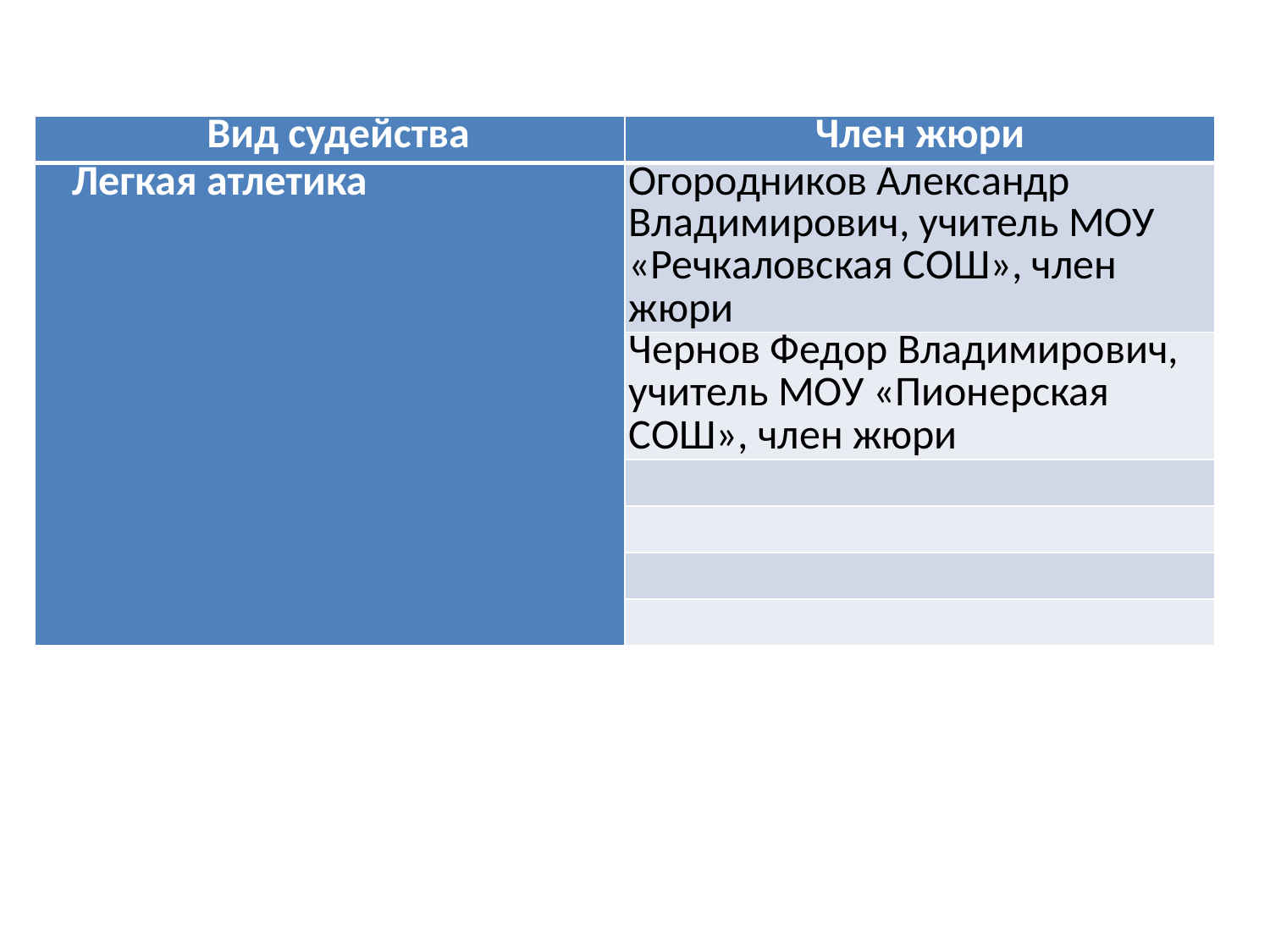

| Вид судейства | Член жюри |
| --- | --- |
| Легкая атлетика | Огородников Александр Владимирович, учитель МОУ «Речкаловская СОШ», член жюри |
|  | Чернов Федор Владимирович, учитель МОУ «Пионерская СОШ», член жюри |
|  |  |
|  |  |
|  |  |
|  |  |